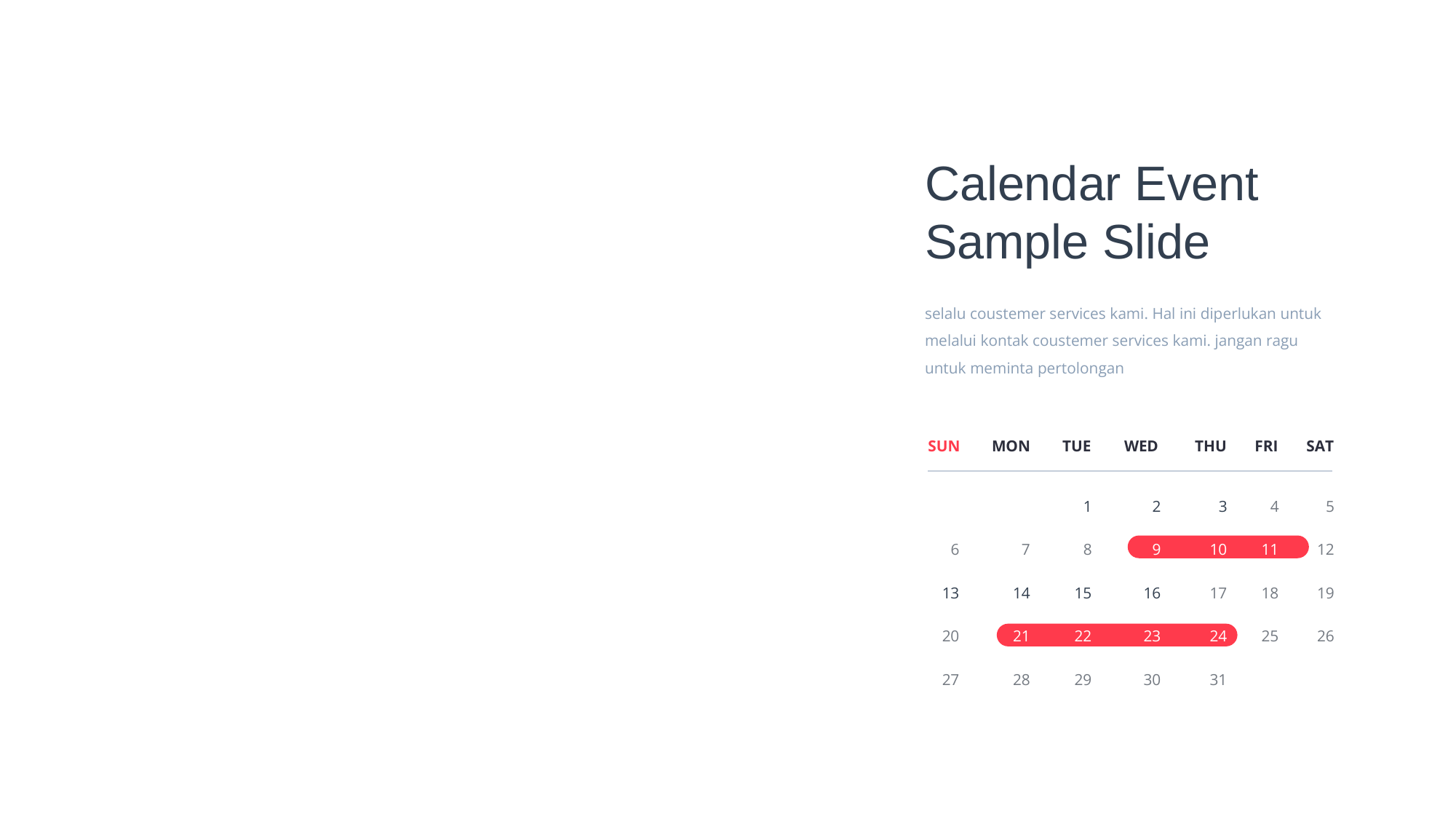

Calendar Event Sample Slide
selalu coustemer services kami. Hal ini diperlukan untuk melalui kontak coustemer services kami. jangan ragu untuk meminta pertolongan
SUN
MON
TUE
WED
THU
FRI
SAT

1
2
3
4
5

6
7
8
9
10
11
12
13
14
15
16
17
18
19

20
21
22
23
24
25
26
27
28
29
30
31